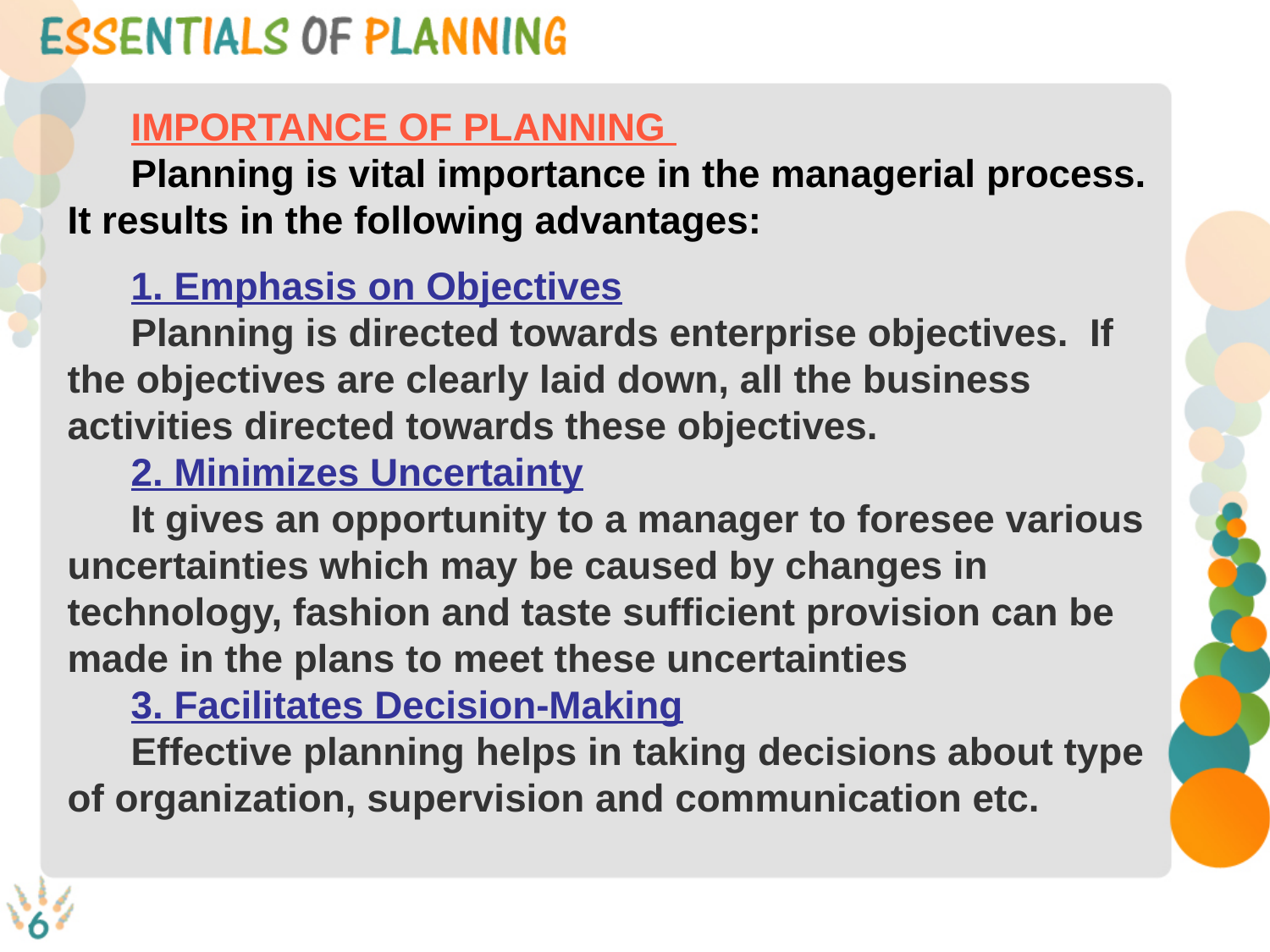

IMPORTANCE OF PLANNING
Planning is vital importance in the managerial process.  It results in the following advantages:
1. Emphasis on Objectives
Planning is directed towards enterprise objectives.  If the objectives are clearly laid down, all the business activities directed towards these objectives.
2. Minimizes Uncertainty
It gives an opportunity to a manager to foresee various uncertainties which may be caused by changes in technology, fashion and taste sufficient provision can be made in the plans to meet these uncertainties
3. Facilitates Decision-Making
Effective planning helps in taking decisions about type of organization, supervision and communication etc.